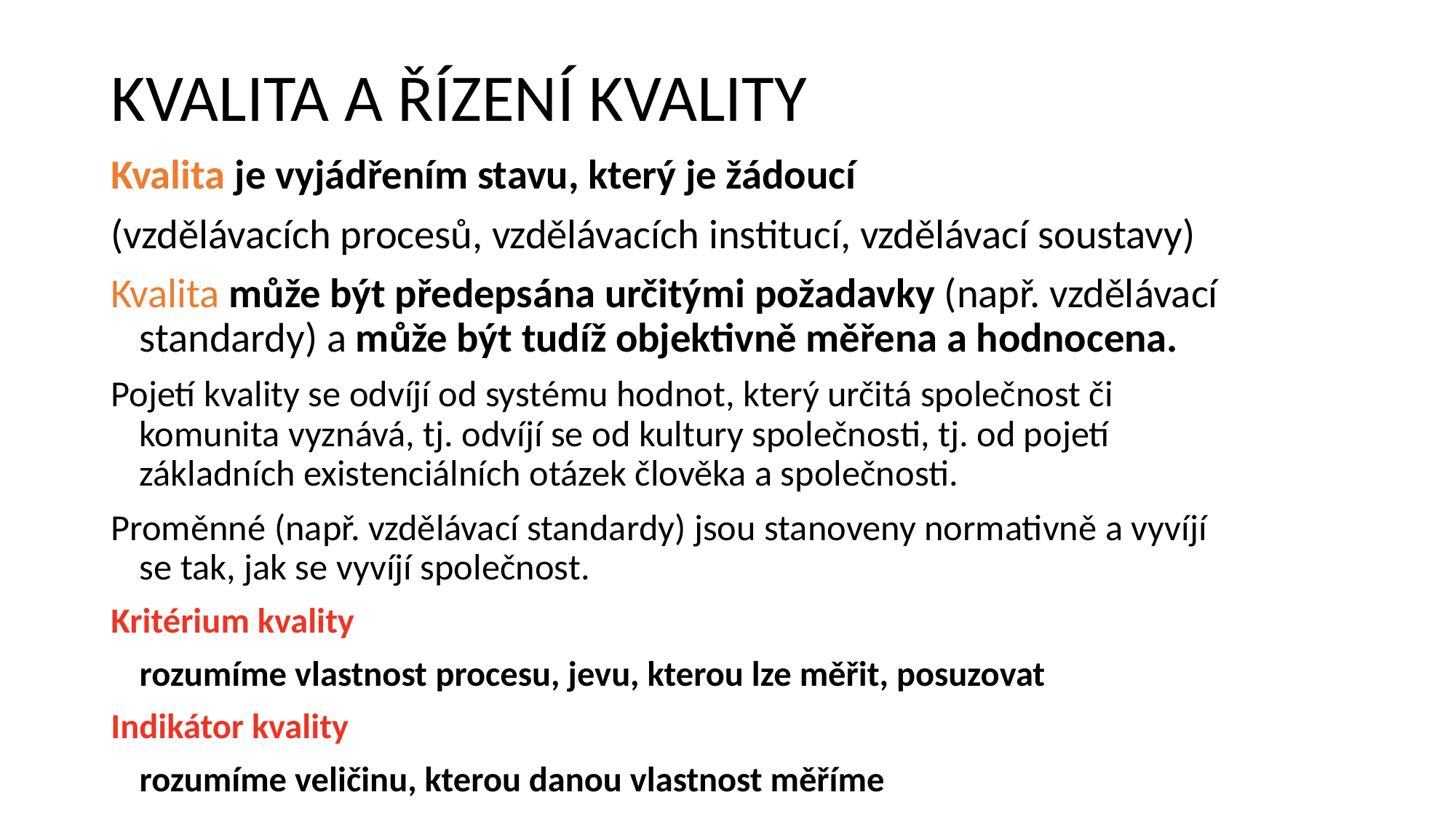

# KVALITA A ŘÍZENÍ KVALITY
Kvalita je vyjádřením stavu, který je žádoucí
(vzdělávacích procesů, vzdělávacích institucí, vzdělávací soustavy)
Kvalita může být předepsána určitými požadavky (např. vzdělávací standardy) a může být tudíž objektivně měřena a hodnocena.
Pojetí kvality se odvíjí od systému hodnot, který určitá společnost či komunita vyznává, tj. odvíjí se od kultury společnosti, tj. od pojetí základních existenciálních otázek člověka a společnosti.
Proměnné (např. vzdělávací standardy) jsou stanoveny normativně a vyvíjí se tak, jak se vyvíjí společnost.
Kritérium kvality
	rozumíme vlastnost procesu, jevu, kterou lze měřit, posuzovat
Indikátor kvality
	rozumíme veličinu, kterou danou vlastnost měříme